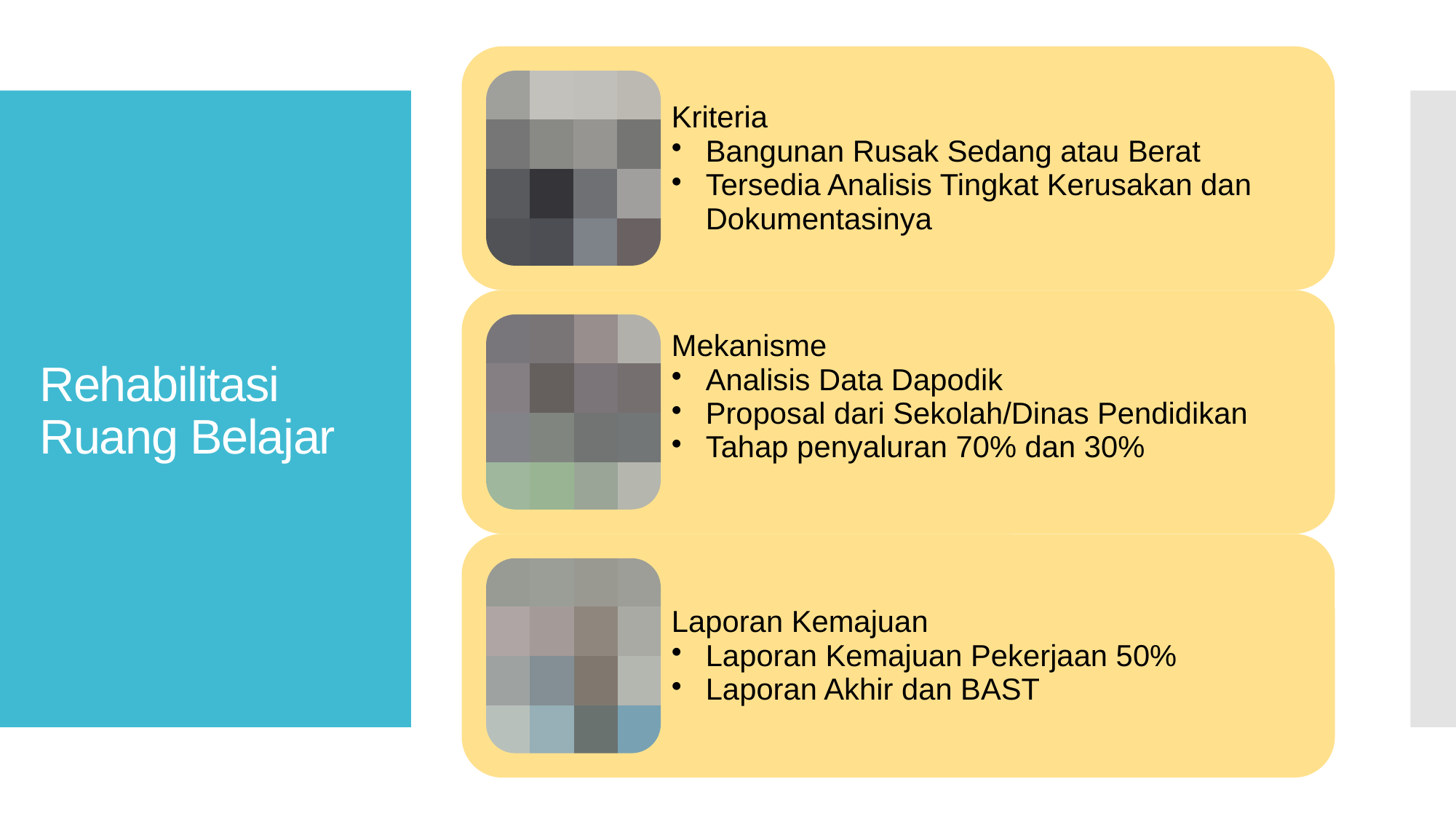

Kriteria
Bangunan Rusak Sedang atau Berat
Tersedia Analisis Tingkat Kerusakan dan Dokumentasinya
Mekanisme
Analisis Data Dapodik
Proposal dari Sekolah/Dinas Pendidikan
Laporan Kemajuan
Laporan Kemajuan Pekerjaan 50%
Laporan Akhir dan BAST
Tahap penyaluran 70% dan 30%
# Rehabilitasi Ruang Belajar